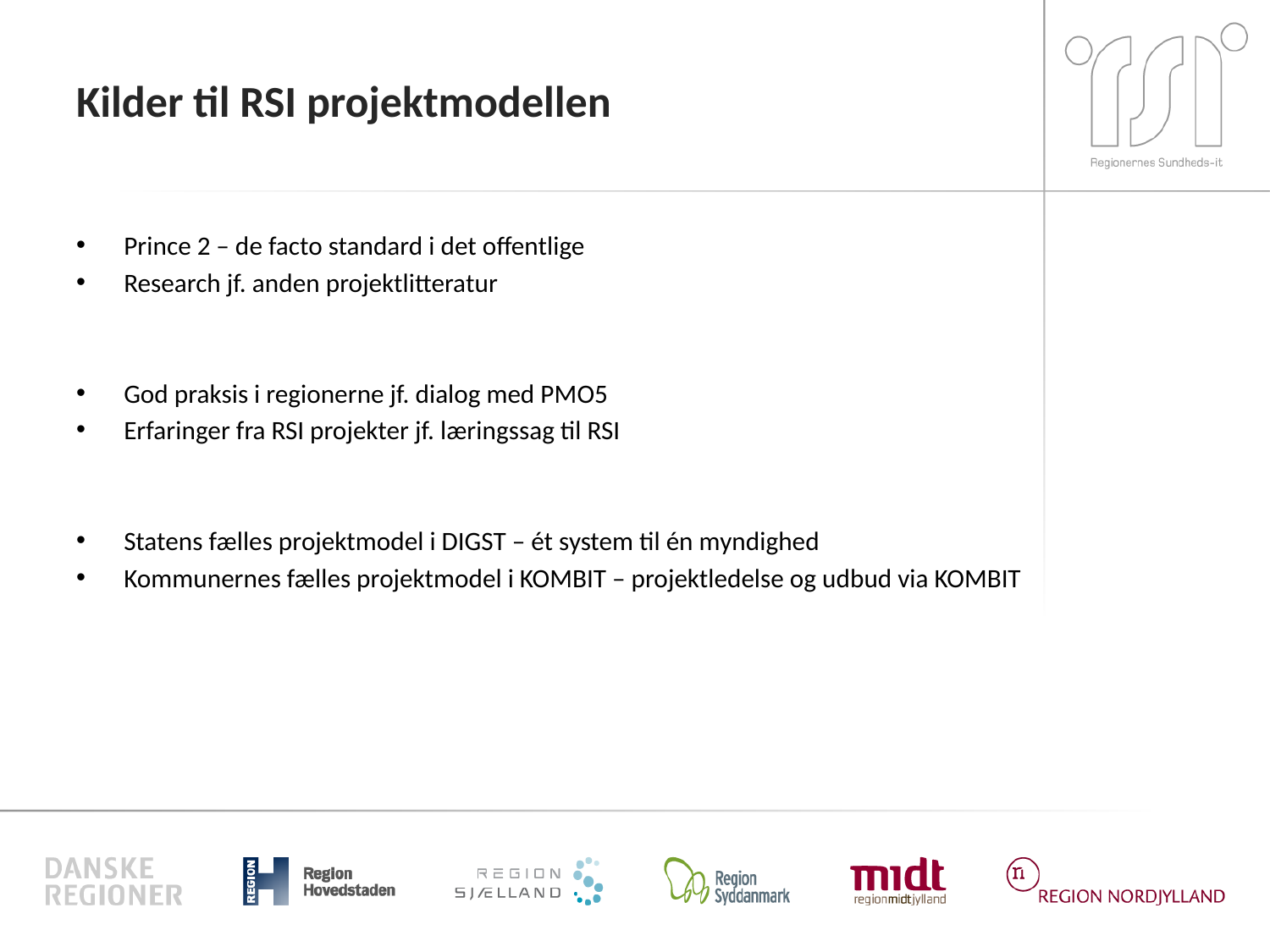

# Kilder til RSI projektmodellen
Prince 2 – de facto standard i det offentlige
Research jf. anden projektlitteratur

God praksis i regionerne jf. dialog med PMO5
Erfaringer fra RSI projekter jf. læringssag til RSI

Statens fælles projektmodel i DIGST – ét system til én myndighed
Kommunernes fælles projektmodel i KOMBIT – projektledelse og udbud via KOMBIT